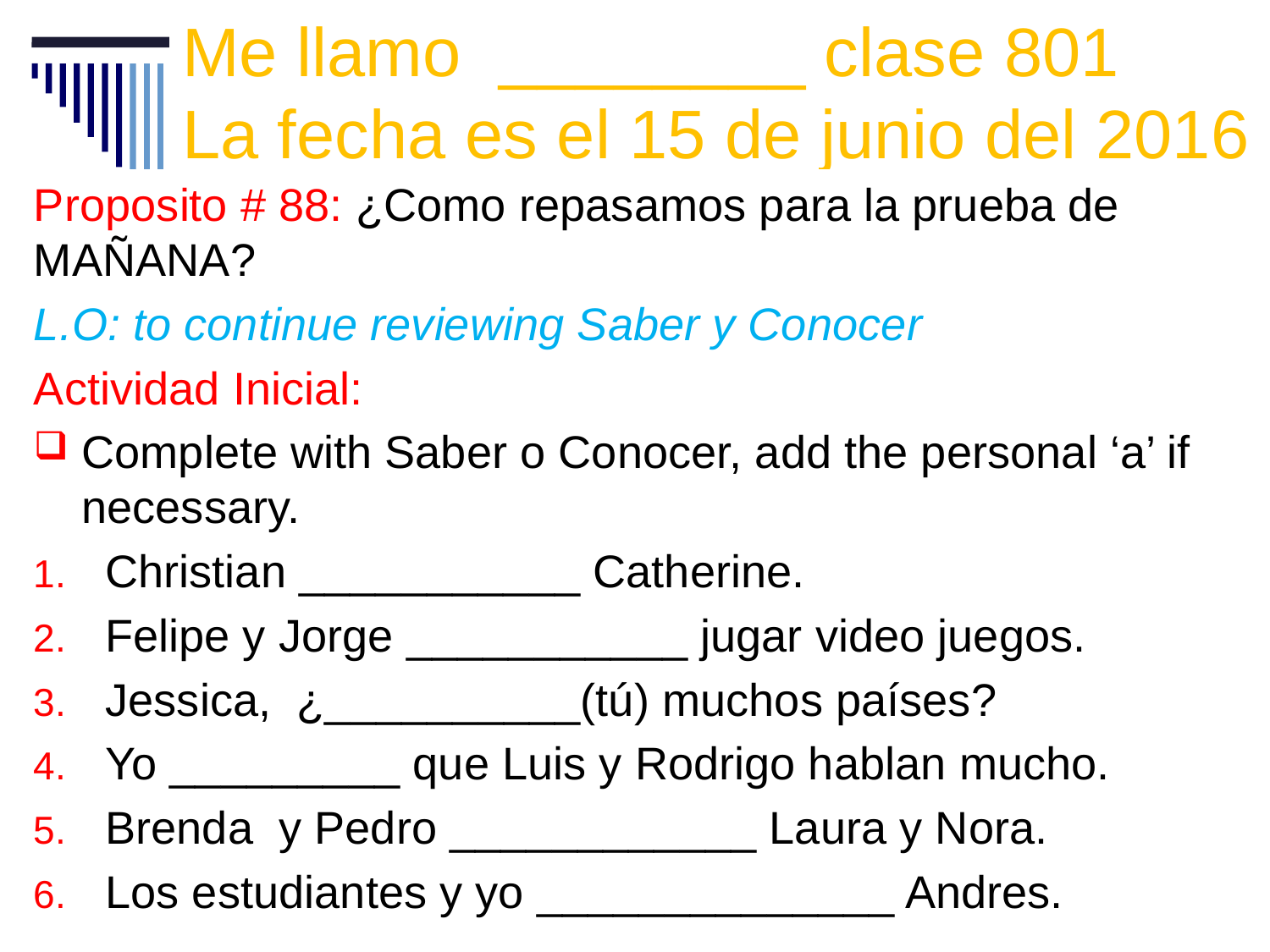

# Me llamo  ________ clase 801 La fecha es el 15 de junio del 2016
Proposito # 88: ¿Como repasamos para la prueba de MAÑANA?
L.O: to continue reviewing Saber y Conocer
Actividad Inicial:
Complete with Saber o Conocer, add the personal ‘a’ if necessary.
Christian ___________ Catherine.
Felipe y Jorge ___________ jugar video juegos.
Jessica,  ¿__________(tú) muchos países?
Yo _________ que Luis y Rodrigo hablan mucho.
Brenda  y Pedro ____________ Laura y Nora.
Los estudiantes y yo ______________ Andres.